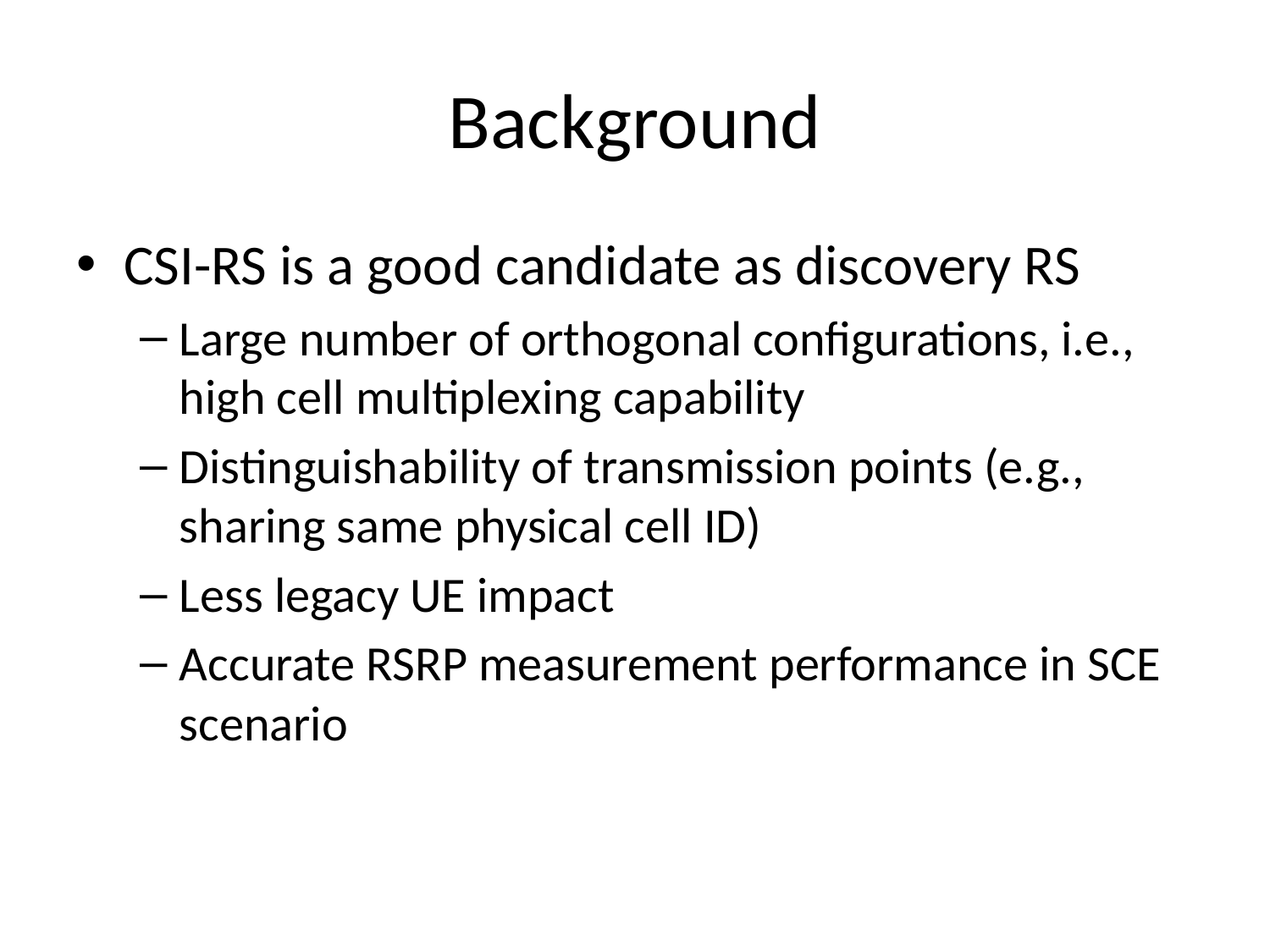

# Background
CSI-RS is a good candidate as discovery RS
Large number of orthogonal configurations, i.e., high cell multiplexing capability
Distinguishability of transmission points (e.g., sharing same physical cell ID)
Less legacy UE impact
Accurate RSRP measurement performance in SCE scenario